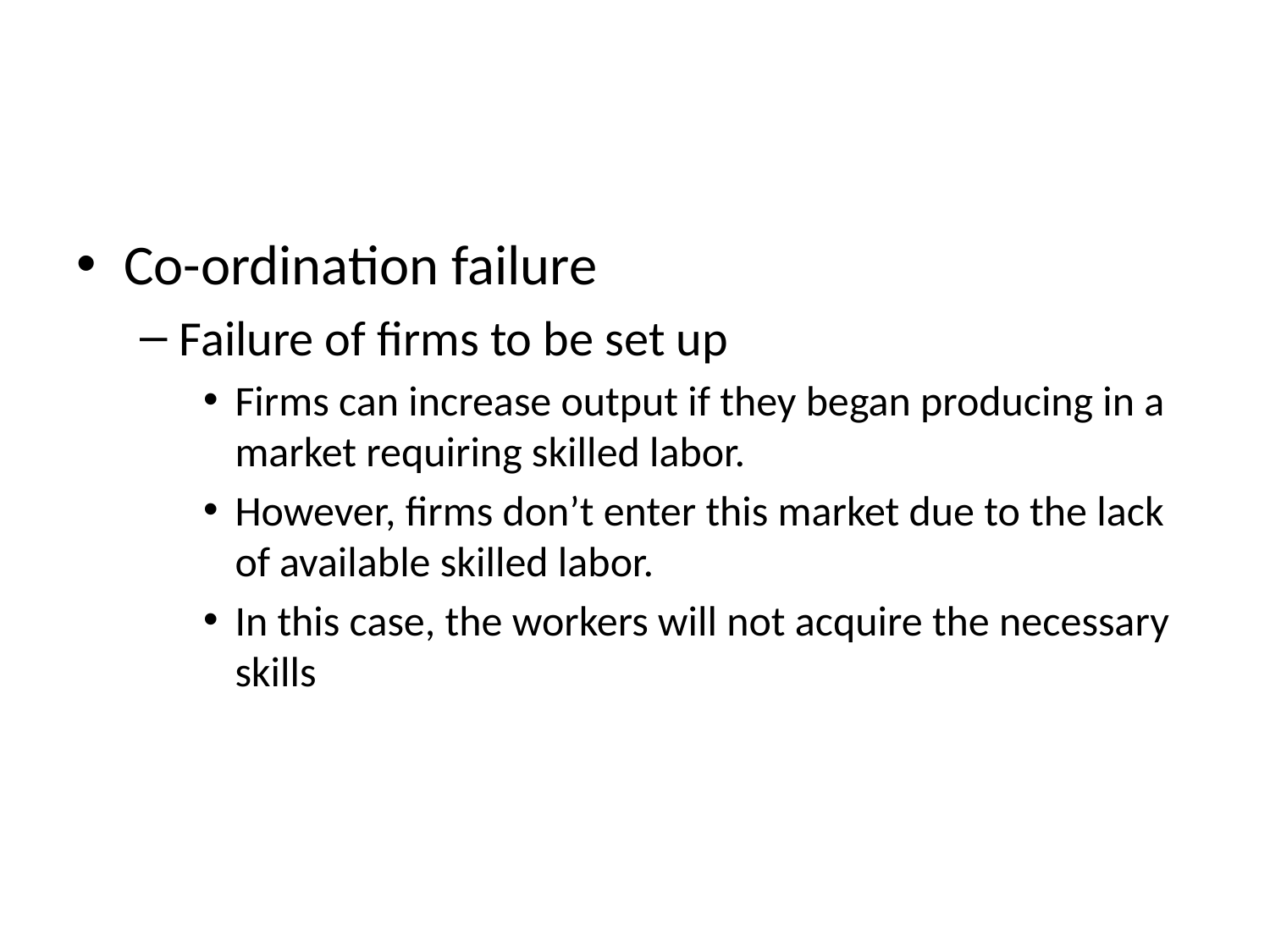

#
Co-ordination failure
Failure of firms to be set up
Firms can increase output if they began producing in a market requiring skilled labor.
However, firms don’t enter this market due to the lack of available skilled labor.
In this case, the workers will not acquire the necessary skills